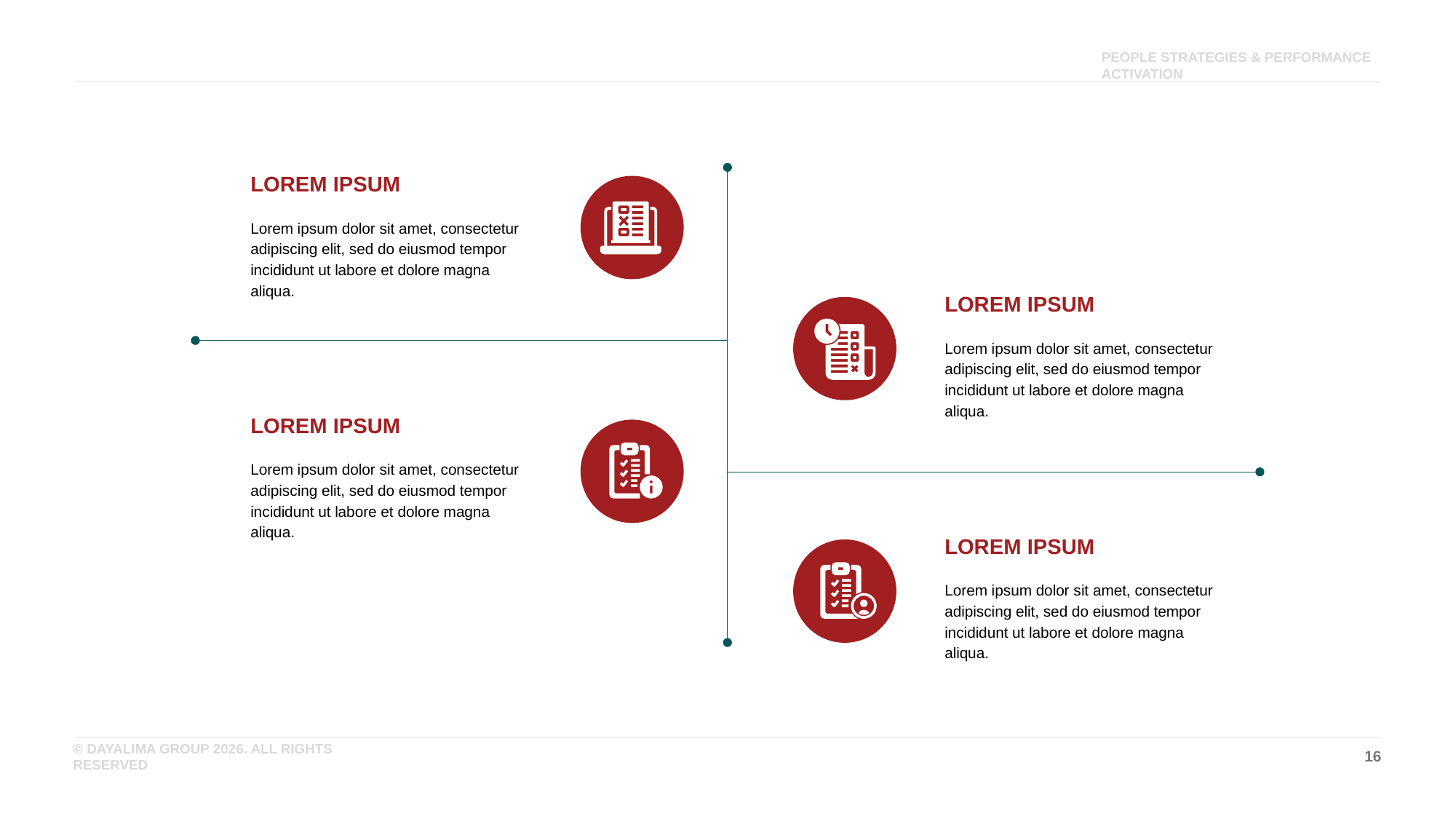

PEOPLE STRATEGIES & PERFORMANCE ACTIVATION
LOREM IPSUM

Lorem ipsum dolor sit amet, consectetur adipiscing elit, sed do eiusmod tempor incididunt ut labore et dolore magna aliqua.
LOREM IPSUM

Lorem ipsum dolor sit amet, consectetur adipiscing elit, sed do eiusmod tempor incididunt ut labore et dolore magna aliqua.
LOREM IPSUM

Lorem ipsum dolor sit amet, consectetur adipiscing elit, sed do eiusmod tempor incididunt ut labore et dolore magna aliqua.
LOREM IPSUM

Lorem ipsum dolor sit amet, consectetur adipiscing elit, sed do eiusmod tempor incididunt ut labore et dolore magna aliqua.
16
© DAYALIMA GROUP 2026. ALL RIGHTS RESERVED